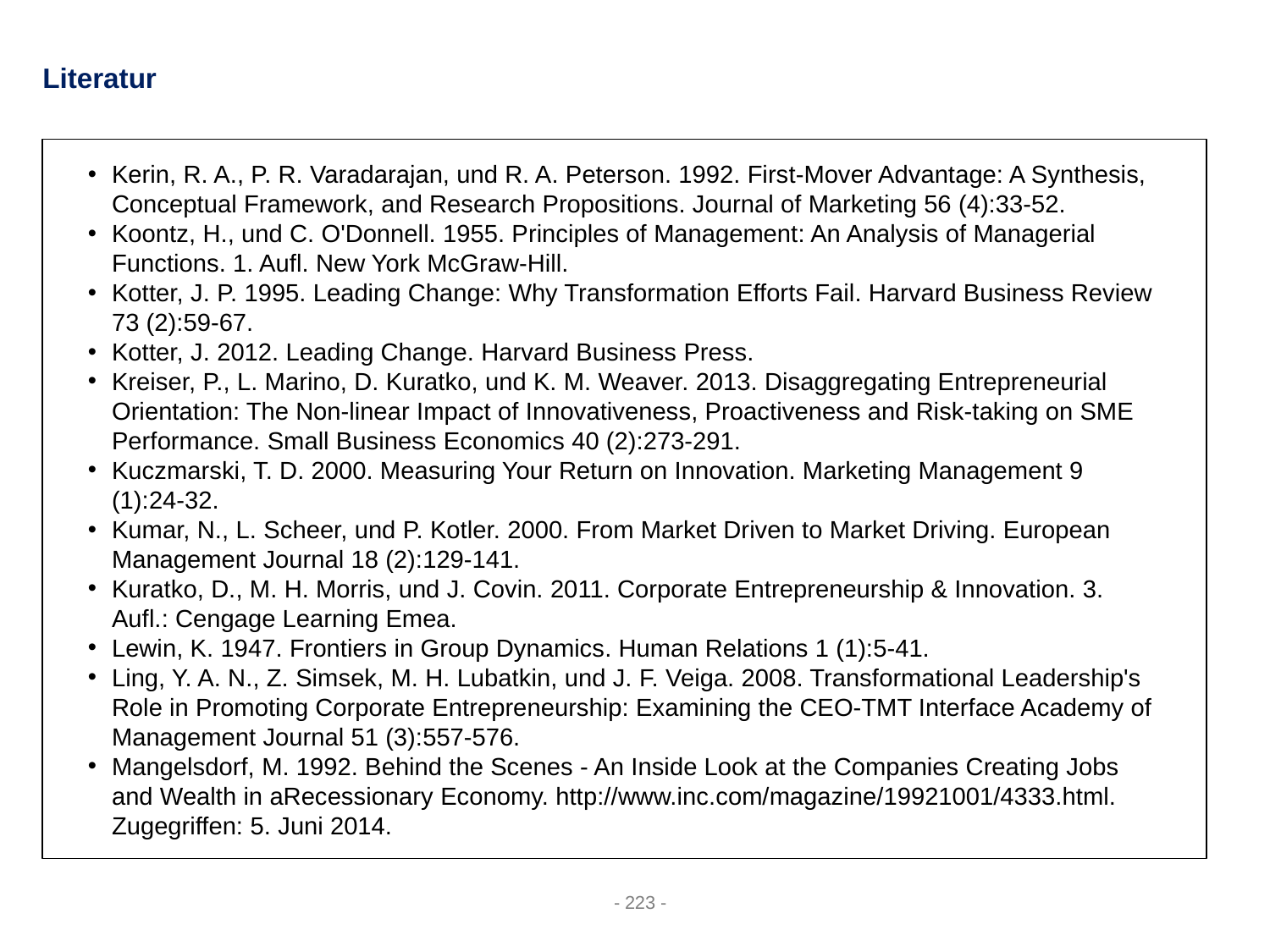

Literatur

Kerin, R. A., P. R. Varadarajan, und R. A. Peterson. 1992. First-Mover Advantage: A Synthesis, Conceptual Framework, and Research Propositions. Journal of Marketing 56 (4):33-52.
Koontz, H., und C. O'Donnell. 1955. Principles of Management: An Analysis of Managerial Functions. 1. Aufl. New York McGraw-Hill.
Kotter, J. P. 1995. Leading Change: Why Transformation Efforts Fail. Harvard Business Review 73 (2):59-67.
Kotter, J. 2012. Leading Change. Harvard Business Press.
Kreiser, P., L. Marino, D. Kuratko, und K. M. Weaver. 2013. Disaggregating Entrepreneurial Orientation: The Non-linear Impact of Innovativeness, Proactiveness and Risk-taking on SME Performance. Small Business Economics 40 (2):273-291.
Kuczmarski, T. D. 2000. Measuring Your Return on Innovation. Marketing Management 9 (1):24-32.
Kumar, N., L. Scheer, und P. Kotler. 2000. From Market Driven to Market Driving. European Management Journal 18 (2):129-141.
Kuratko, D., M. H. Morris, und J. Covin. 2011. Corporate Entrepreneurship & Innovation. 3. Aufl.: Cengage Learning Emea.
Lewin, K. 1947. Frontiers in Group Dynamics. Human Relations 1 (1):5-41.
Ling, Y. A. N., Z. Simsek, M. H. Lubatkin, und J. F. Veiga. 2008. Transformational Leadership's Role in Promoting Corporate Entrepreneurship: Examining the CEO-TMT Interface Academy of Management Journal 51 (3):557-576.
Mangelsdorf, M. 1992. Behind the Scenes - An Inside Look at the Companies Creating Jobs and Wealth in aRecessionary Economy. http://www.inc.com/magazine/19921001/4333.html. Zugegriffen: 5. Juni 2014.
- 223 -